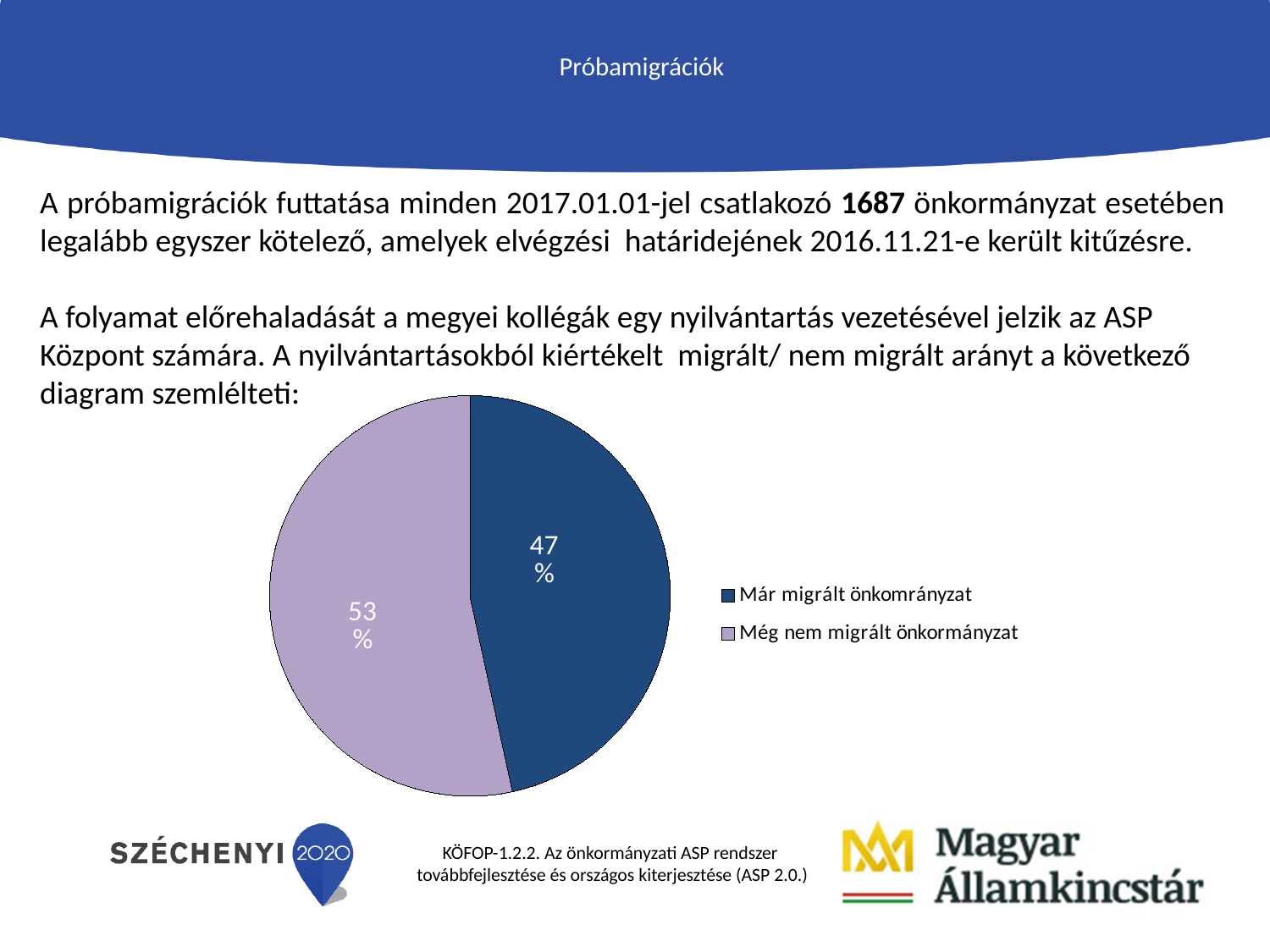

# Próbamigrációk
A próbamigrációk futtatása minden 2017.01.01-jel csatlakozó 1687 önkormányzat esetében legalább egyszer kötelező, amelyek elvégzési  határidejének 2016.11.21-e került kitűzésre.

A folyamat előrehaladását a megyei kollégák egy nyilvántartás vezetésével jelzik az ASP Központ számára. A nyilvántartásokból kiértékelt  migrált/ nem migrált arányt a következő diagram szemlélteti:

### Chart

| Category |  |
|---|---|
| Már migrált önkomrányzat | 786.0 |
| Még nem migrált önkormányzat | 901.0 |